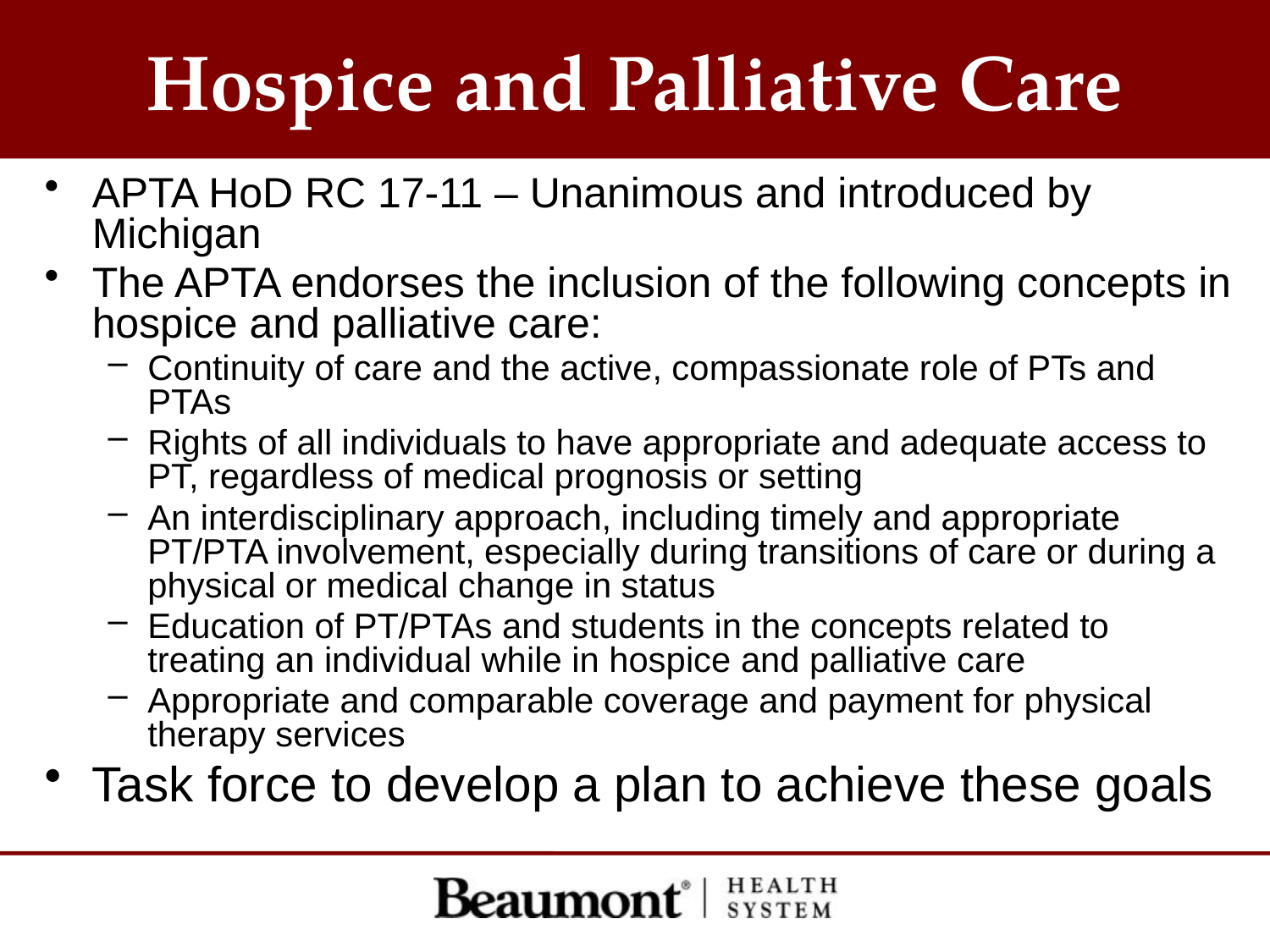

# Hospice and Palliative Care
APTA HoD RC 17-11 – Unanimous and introduced by Michigan
The APTA endorses the inclusion of the following concepts in hospice and palliative care:
Continuity of care and the active, compassionate role of PTs and PTAs
Rights of all individuals to have appropriate and adequate access to PT, regardless of medical prognosis or setting
An interdisciplinary approach, including timely and appropriate PT/PTA involvement, especially during transitions of care or during a physical or medical change in status
Education of PT/PTAs and students in the concepts related to treating an individual while in hospice and palliative care
Appropriate and comparable coverage and payment for physical therapy services
Task force to develop a plan to achieve these goals